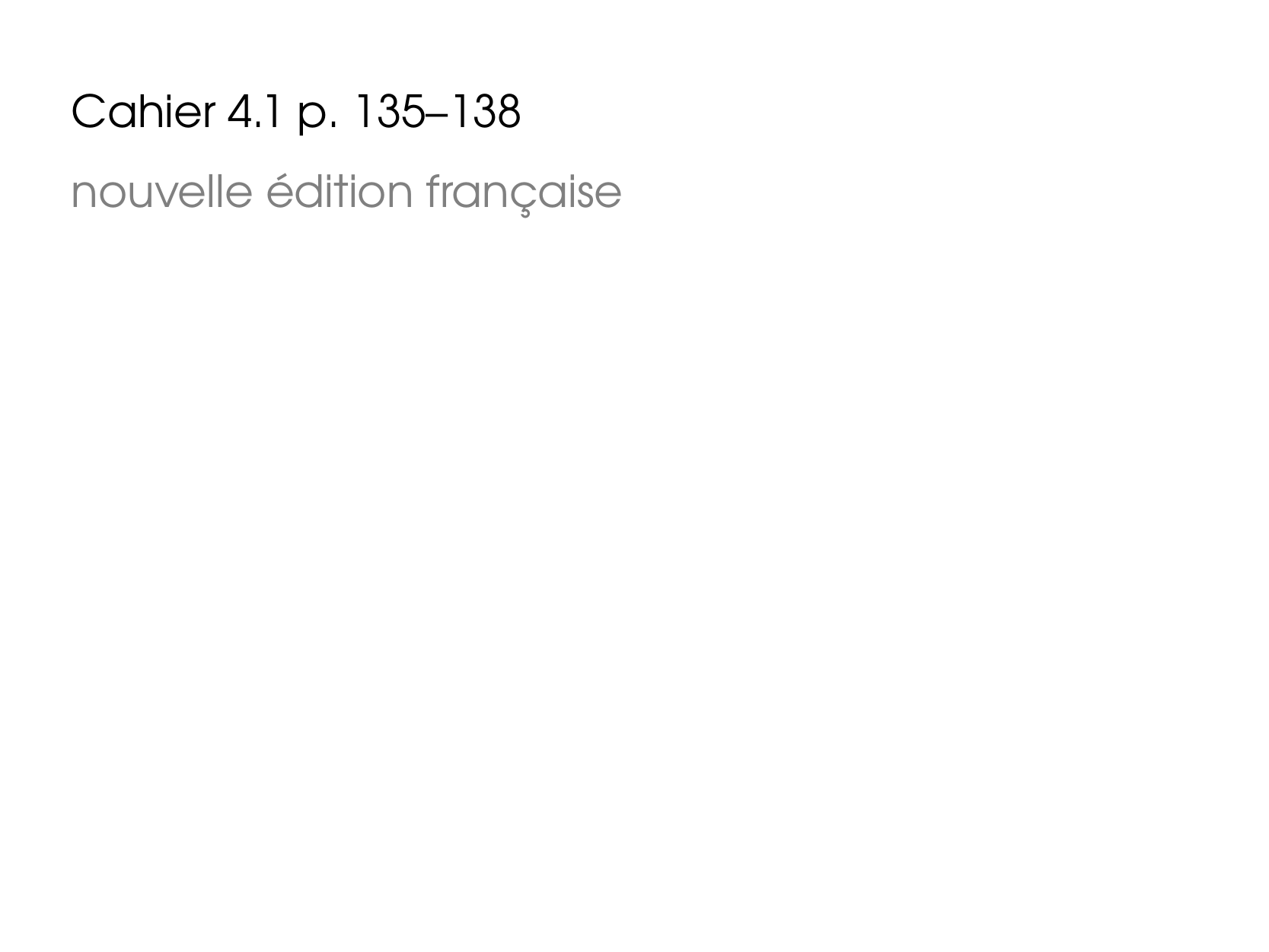

Cahier 4.1 p. 135–138
nouvelle édition française